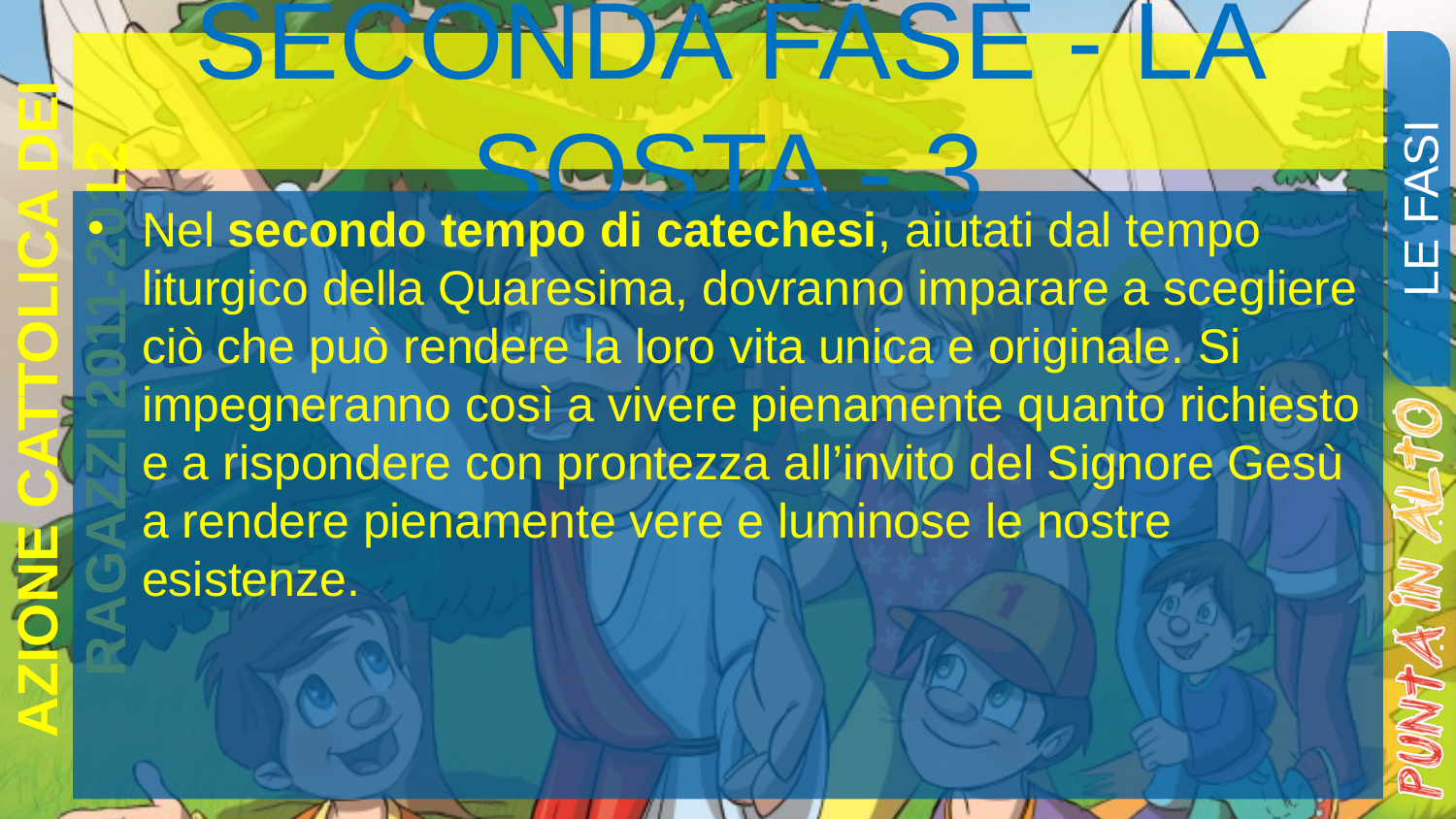

# SECONDA FASE - LA SOSTA - 3
LE FASI
Nel secondo tempo di catechesi, aiutati dal tempo liturgico della Quaresima, dovranno imparare a scegliere ciò che può rendere la loro vita unica e originale. Si impegneranno così a vivere pienamente quanto richiesto e a rispondere con prontezza all’invito del Signore Gesù a rendere pienamente vere e luminose le nostre esistenze.